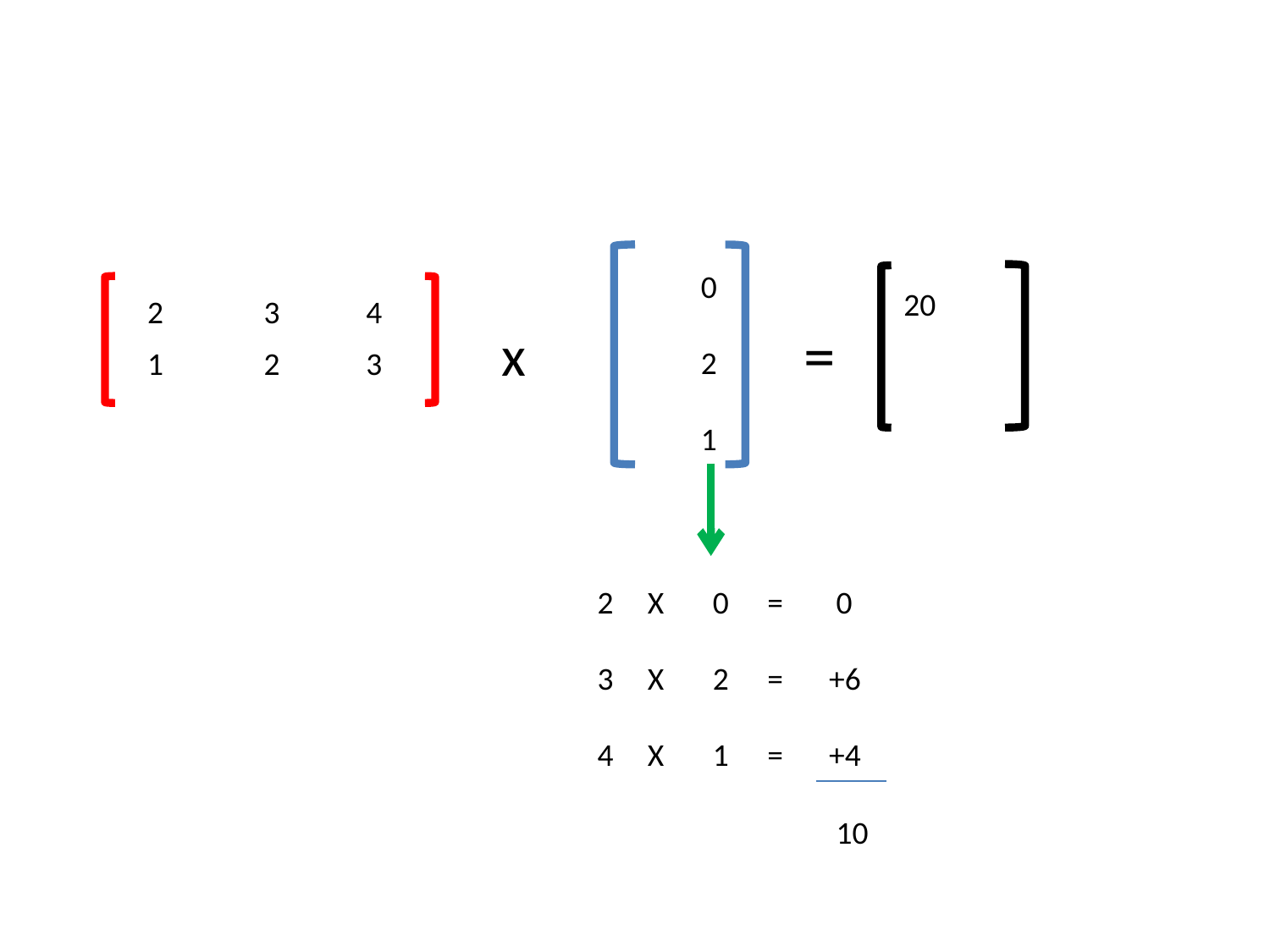

0

   2

   1

20

2              3            4
=
x
1              2            3
2

3

4
X

X

X
0

2

1
=

=

=
 0

+6

+4
 10